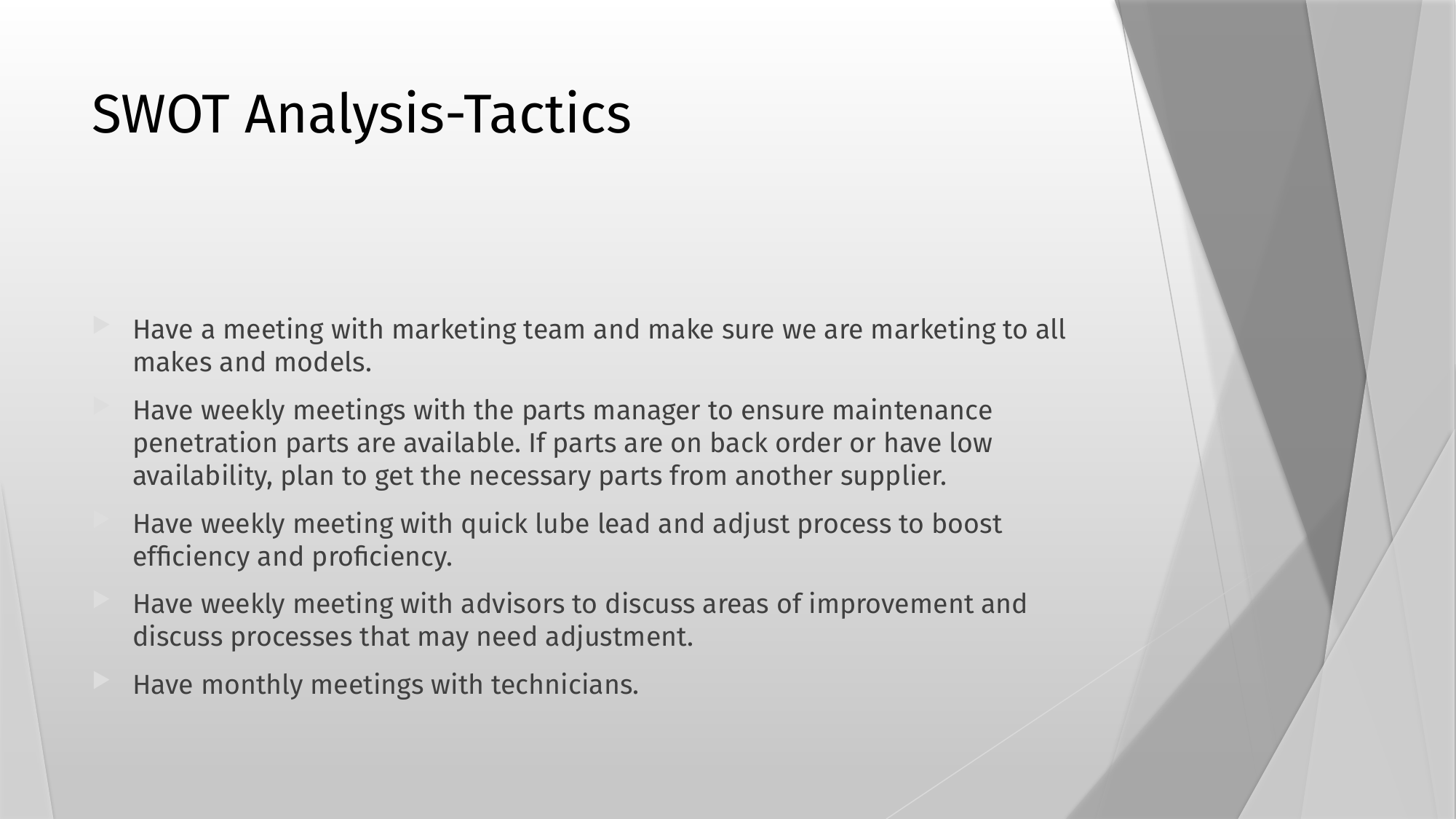

# SWOT Analysis-Tactics

Have a meeting with marketing team and make sure we are marketing to all makes and models.
Have weekly meetings with the parts manager to ensure maintenance penetration parts are available. If parts are on back order or have low availability, plan to get the necessary parts from another supplier.
Have weekly meeting with quick lube lead and adjust process to boost efficiency and proficiency.
Have weekly meeting with advisors to discuss areas of improvement and discuss processes that may need adjustment.
Have monthly meetings with technicians.